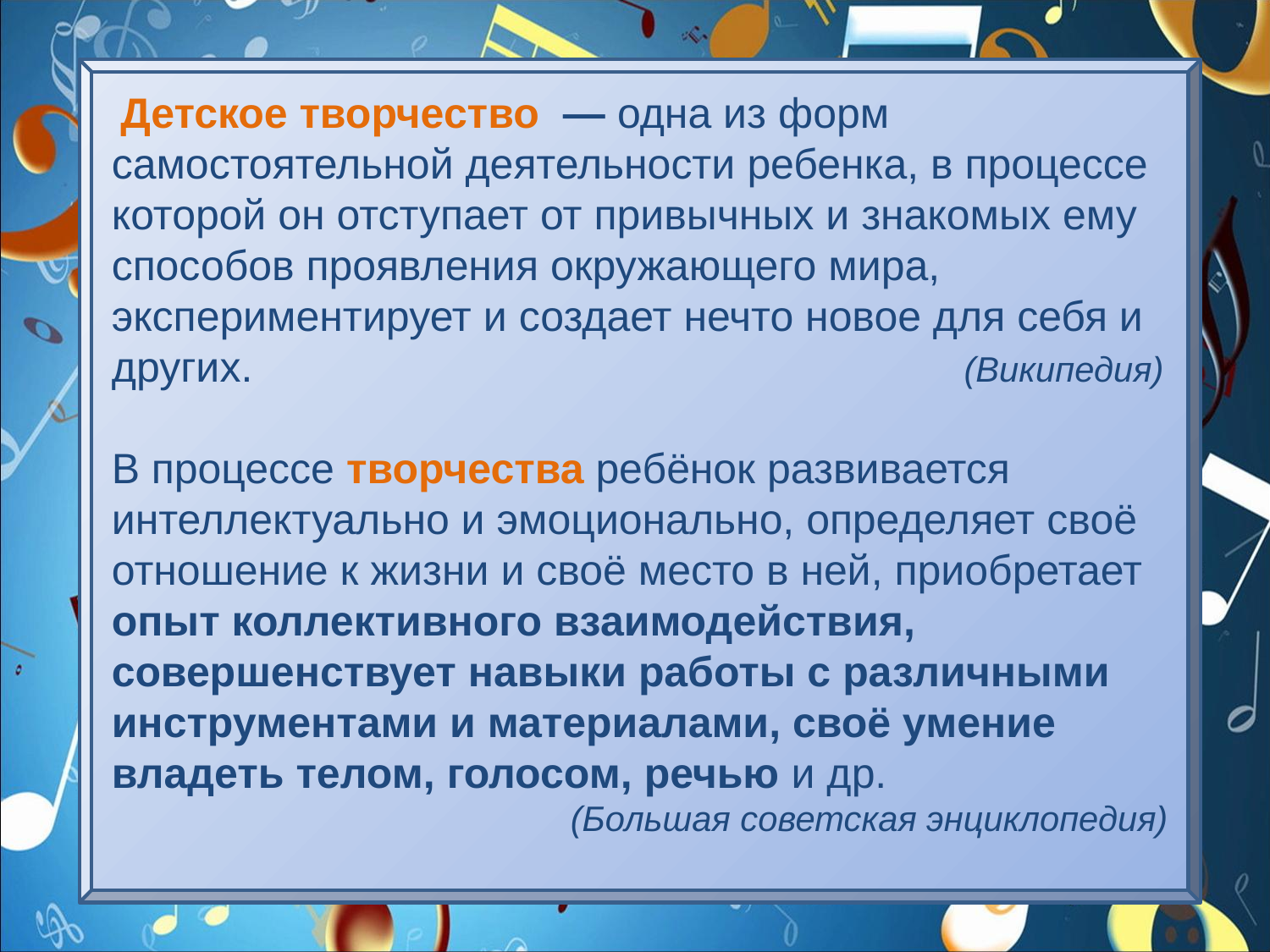

Детское творчество  — одна из форм самостоятельной деятельности ребенка, в процессе которой он отступает от привычных и знакомых ему способов проявления окружающего мира, экспериментирует и создает нечто новое для себя и других.                                                            (Википедия)

В процессе творчества ребёнок развивается интеллектуально и эмоционально, определяет своё отношение к жизни и своё место в ней, приобретает опыт коллективного взаимодействия, совершенствует навыки работы с различными инструментами и материалами, своё умение владеть телом, голосом, речью и др.
 (Большая советская энциклопедия)